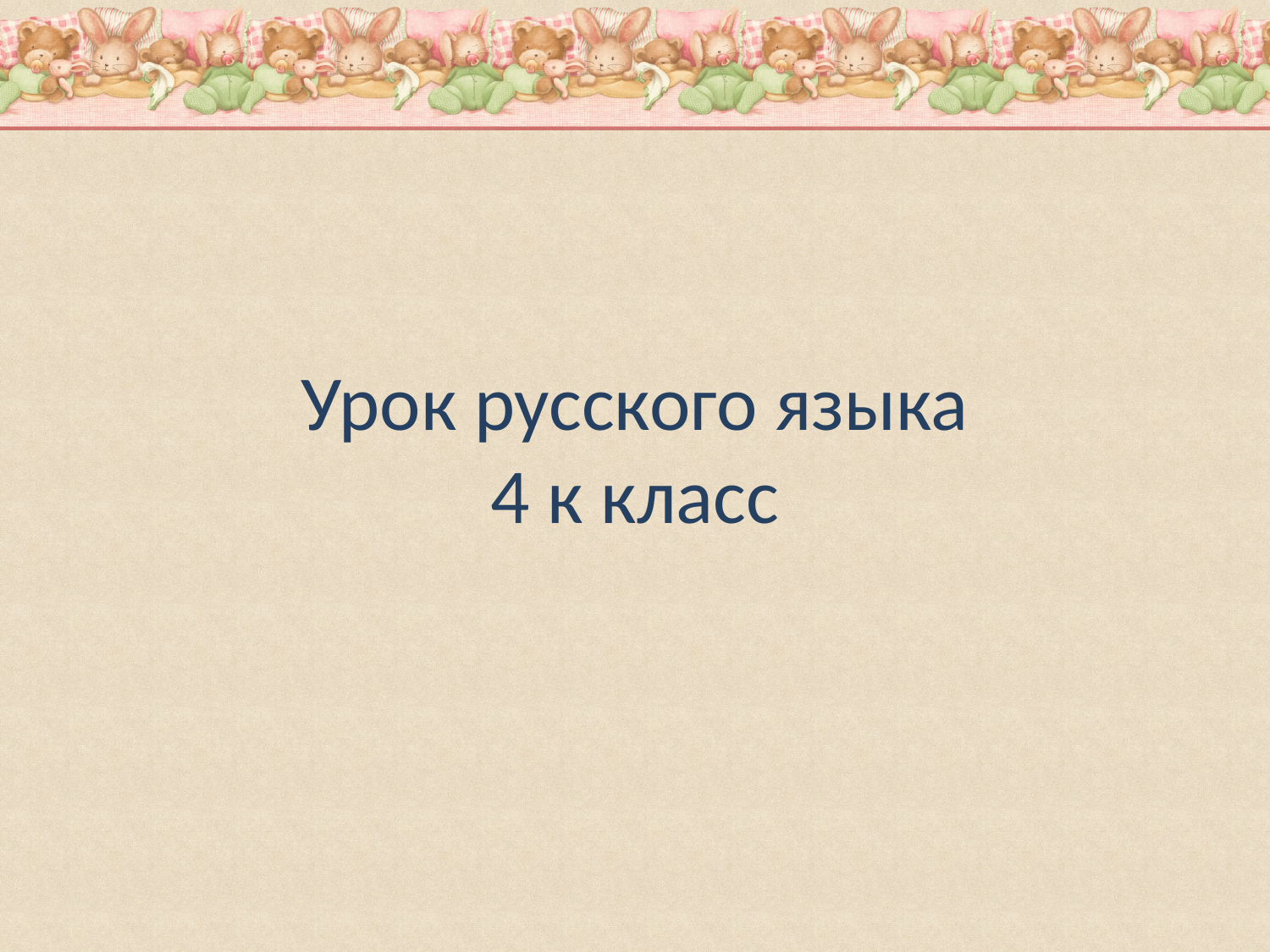

#
Урок русского языка
4 к класс